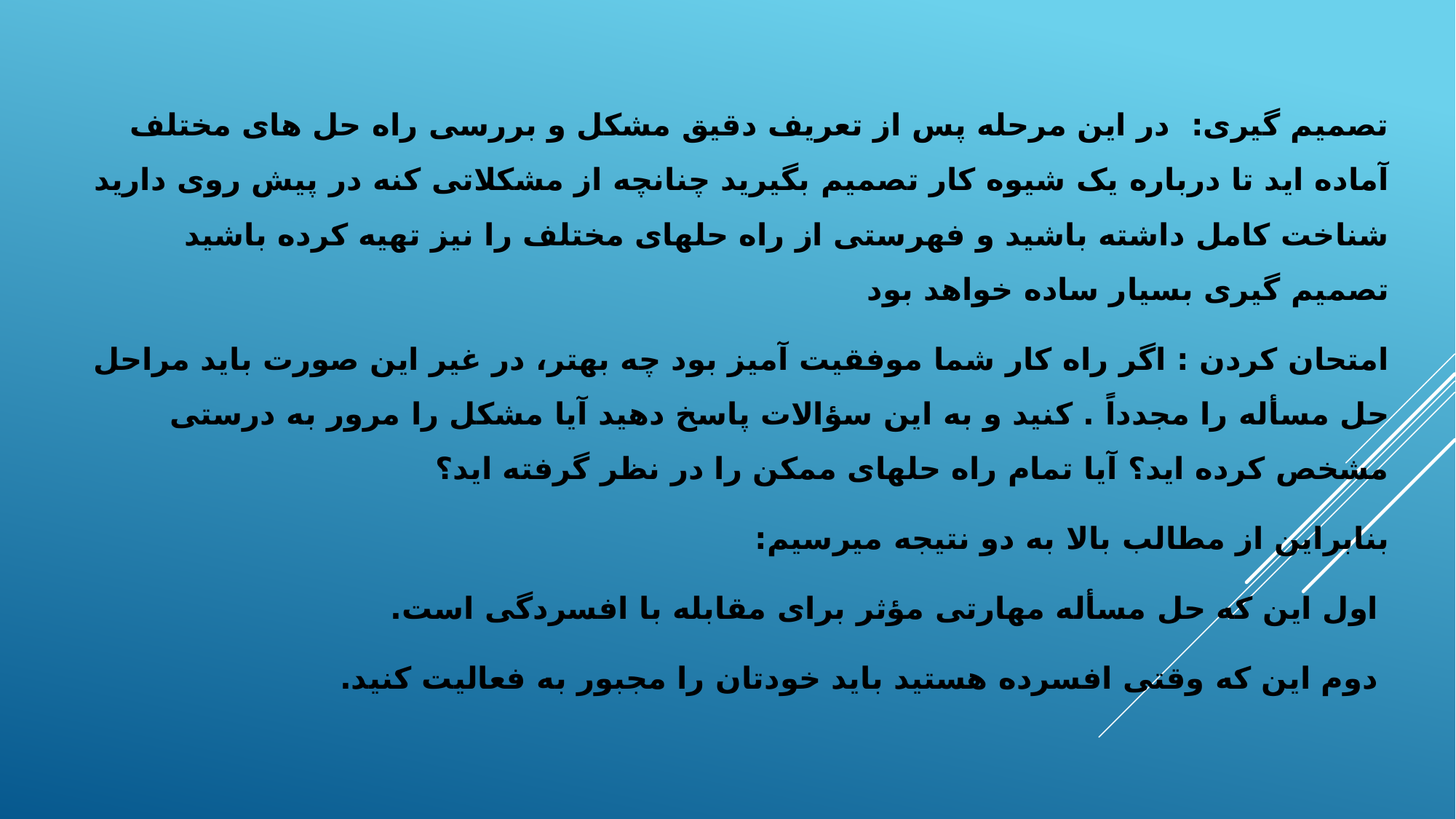

تصمیم گیری:  در این مرحله پس از تعریف دقیق مشکل و بررسی راه حل های مختلف آماده اید تا درباره یک شیوه کار تصمیم بگیرید چنانچه از مشکلاتی کنه در پیش روی دارید شناخت کامل داشته باشید و فهرستی از راه حلهای مختلف را نیز تهیه کرده باشید تصمیم گیری بسیار ساده خواهد بود
امتحان کردن : اگر راه کار شما موفقیت آمیز بود چه بهتر، در غیر این صورت باید مراحل حل مسأله را مجدداً . کنید و به این سؤالات پاسخ دهید آیا مشکل را مرور به درستی مشخص کرده اید؟ آیا تمام راه حلهای ممکن را در نظر گرفته اید؟
بنابراین از مطالب بالا به دو نتیجه میرسیم:
 اول این که حل مسأله مهارتی مؤثر برای مقابله با افسردگی است.
 دوم این که وقتی افسرده هستید باید خودتان را مجبور به فعالیت کنید.